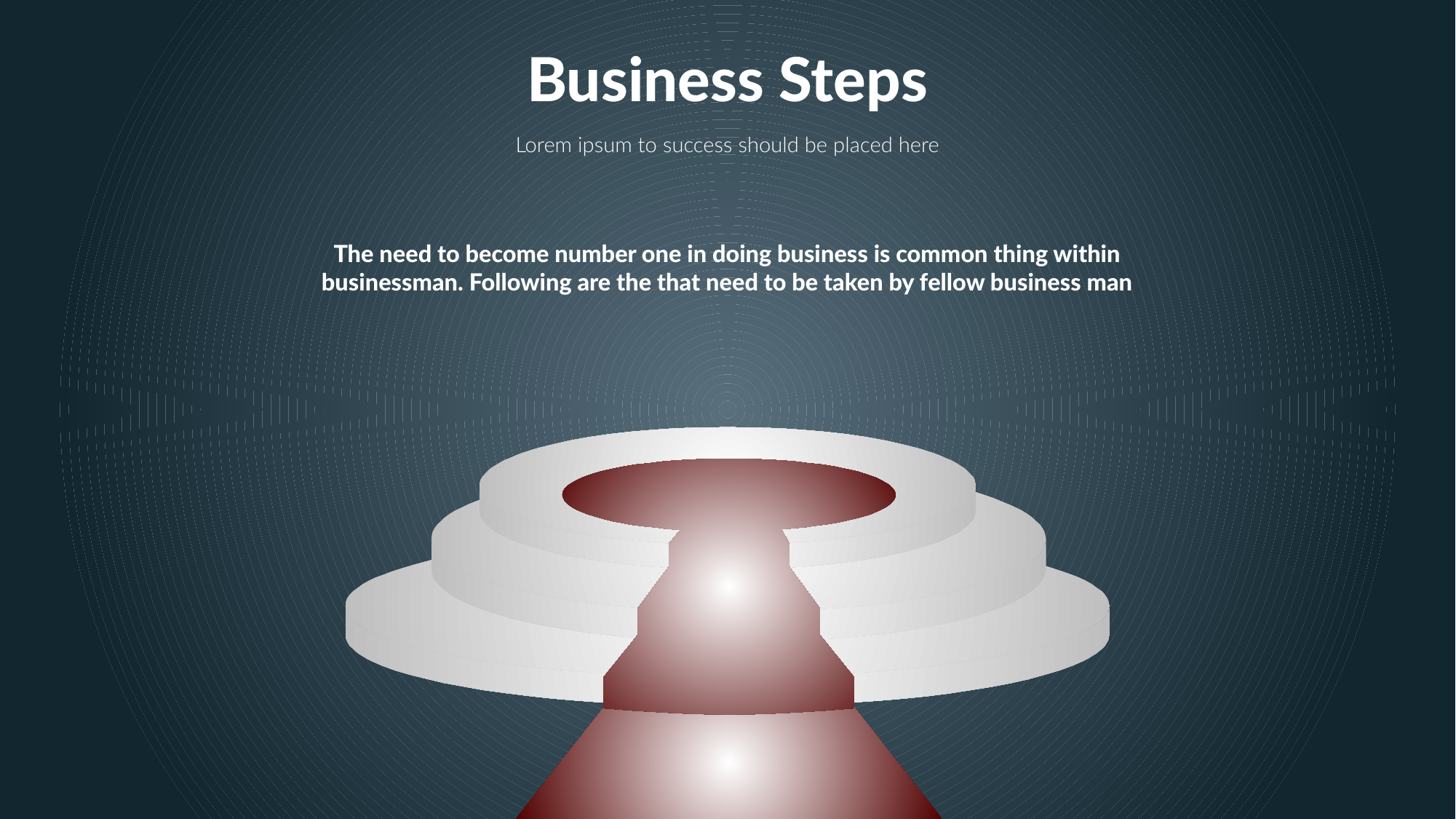

# Business Steps
Lorem ipsum to success should be placed here
The need to become number one in doing business is common thing within businessman. Following are the that need to be taken by fellow business man